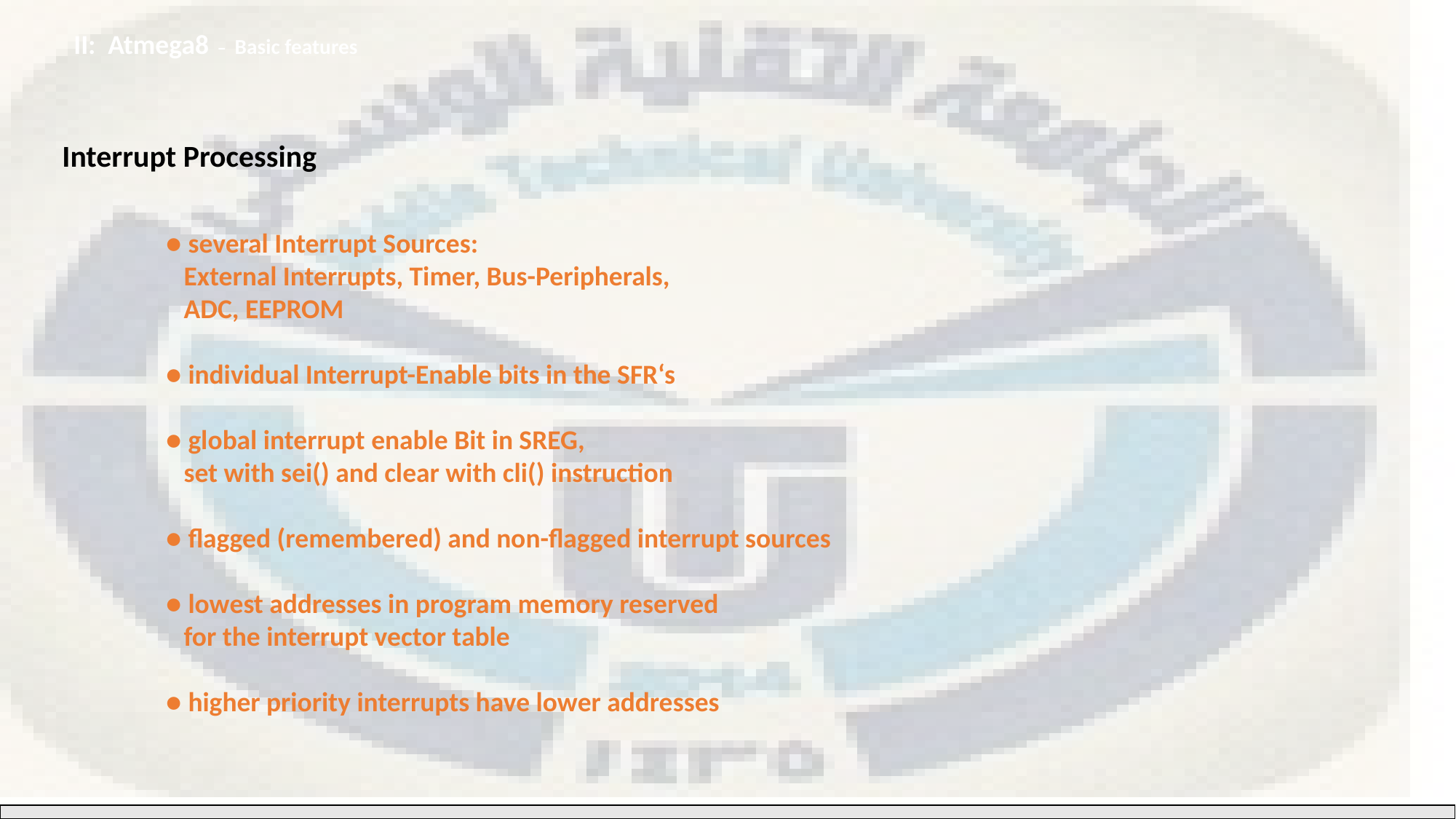

II:  Atmega8  –  Basic features
Interrupt Processing
● several Interrupt Sources:
   External Interrupts, Timer, Bus-Peripherals,
   ADC, EEPROM

● individual Interrupt-Enable bits in the SFR‘s

● global interrupt enable Bit in SREG,
   set with sei() and clear with cli() instruction

● flagged (remembered) and non-flagged interrupt sources

● lowest addresses in program memory reserved
   for the interrupt vector table

● higher priority interrupts have lower addresses